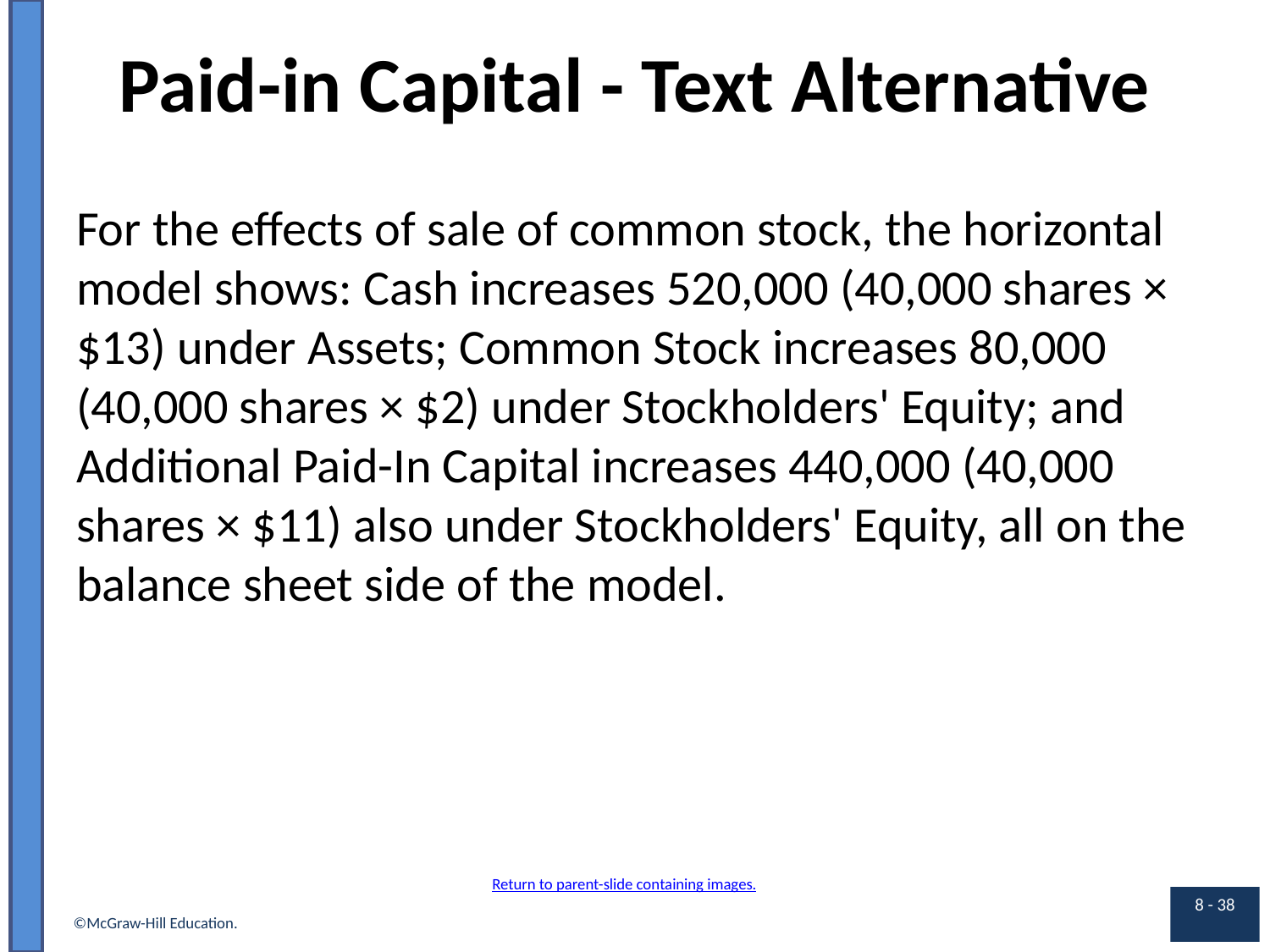

# Paid-in Capital - Text Alternative
For the effects of sale of common stock, the horizontal model shows: Cash increases 520,000 (40,000 shares × $13) under Assets; Common Stock increases 80,000 (40,000 shares × $2) under Stockholders' Equity; and Additional Paid-In Capital increases 440,000 (40,000 shares × $11) also under Stockholders' Equity, all on the balance sheet side of the model.
Return to parent-slide containing images.